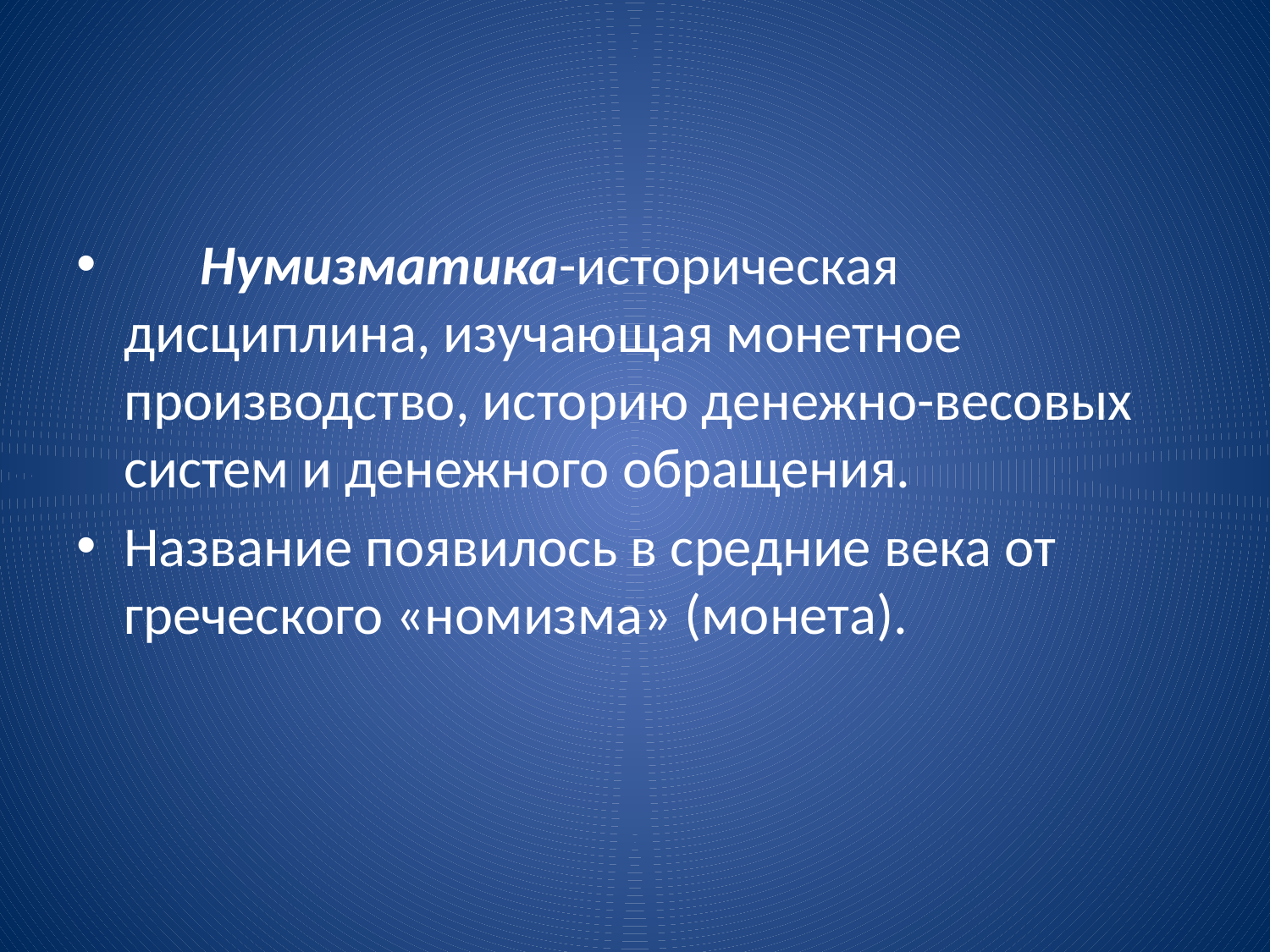

#
      Нумизматика-историческая дисциплина, изучающая монетное производство, историю денежно-весовых систем и денежного обращения.
Название появилось в средние века от греческого «номизма» (монета).